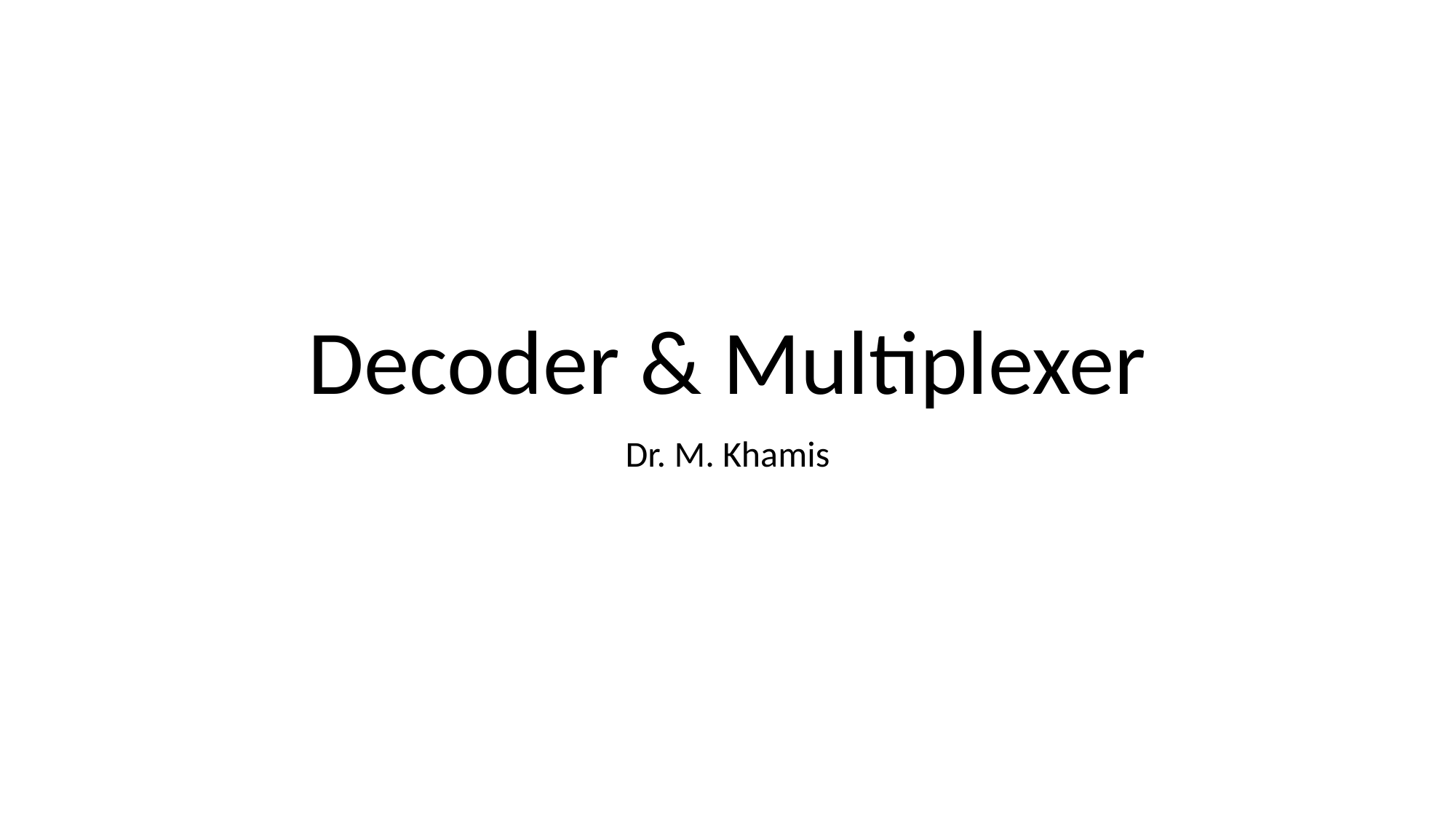

# Decoder & Multiplexer
Dr. M. Khamis